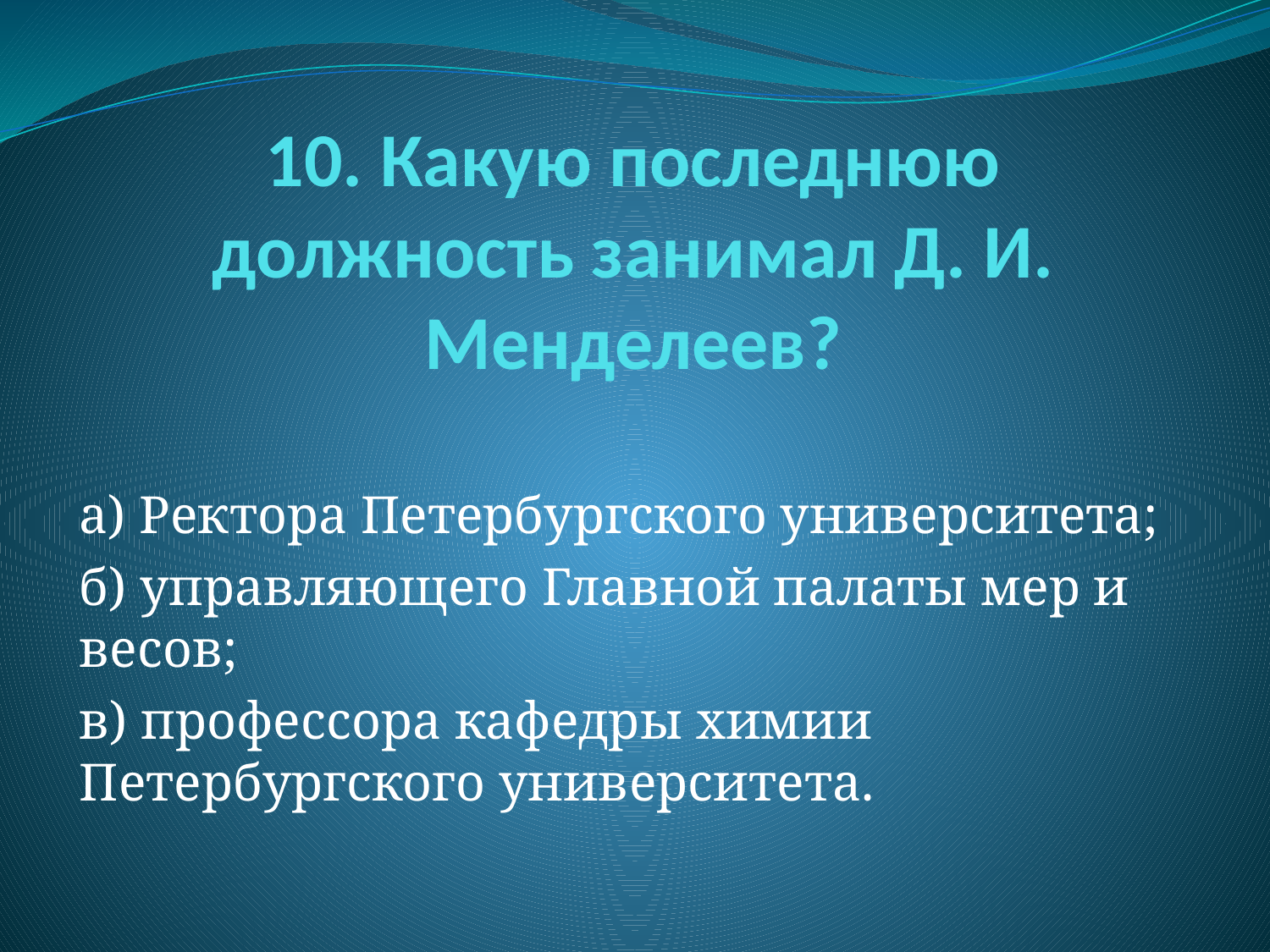

# 10. Какую последнюю должность занимал Д. И. Менделеев?
а) Ректора Петербургского университета;
б) управляющего Главной палаты мер и весов;
в) профессора кафедры химии Петербургского университета.